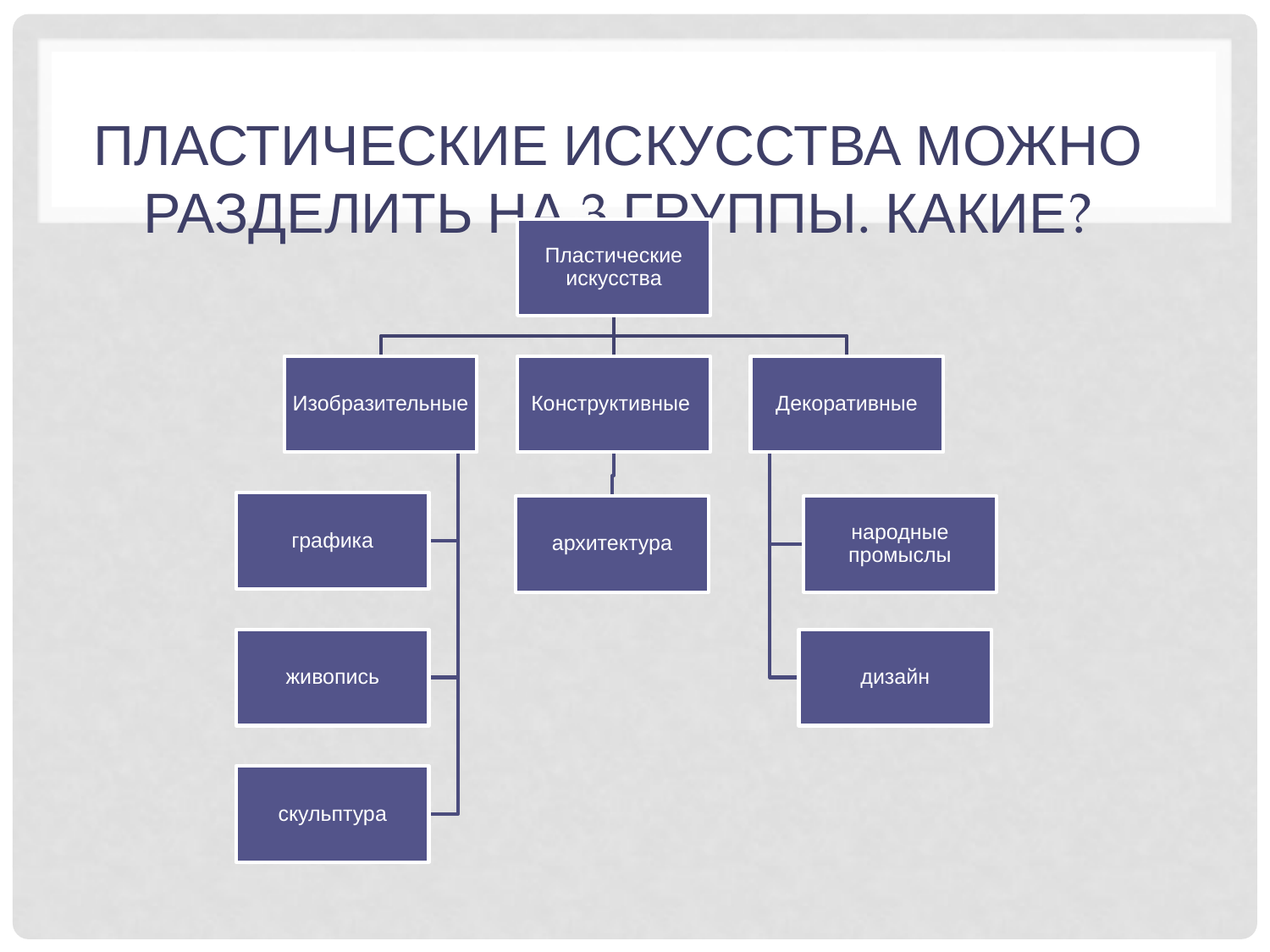

# Пластические искусства можно разделить на 3 группы. Какие?
Пластические искусства
Изобразительные
графика
живопись
скульптура
Конструктивные
архитектура
Декоративные
народные промыслы
дизайн